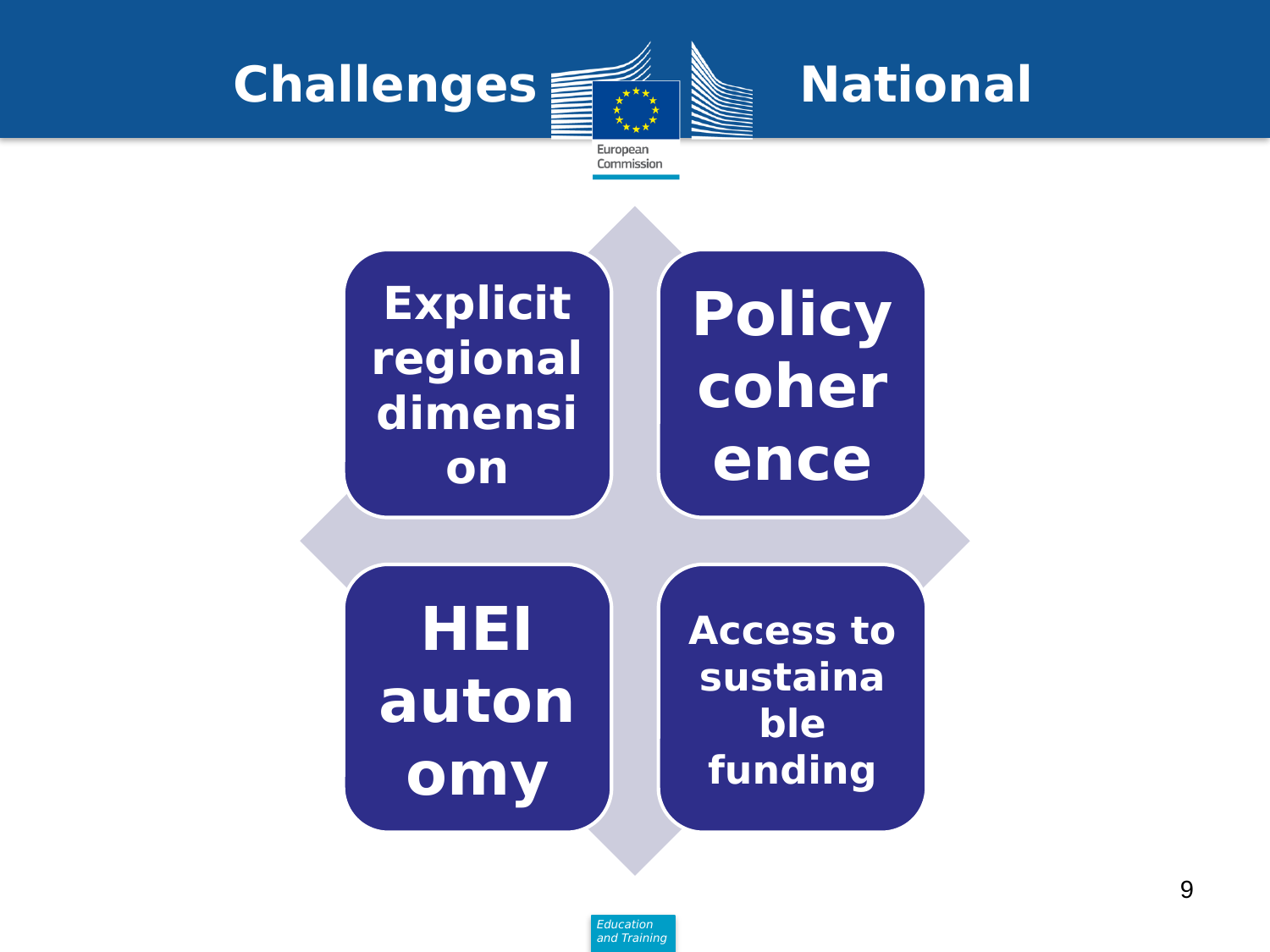

Challenges			National
Explicit regional dimension
Policy coherence
HEI autonomy
Access to sustainable funding
9